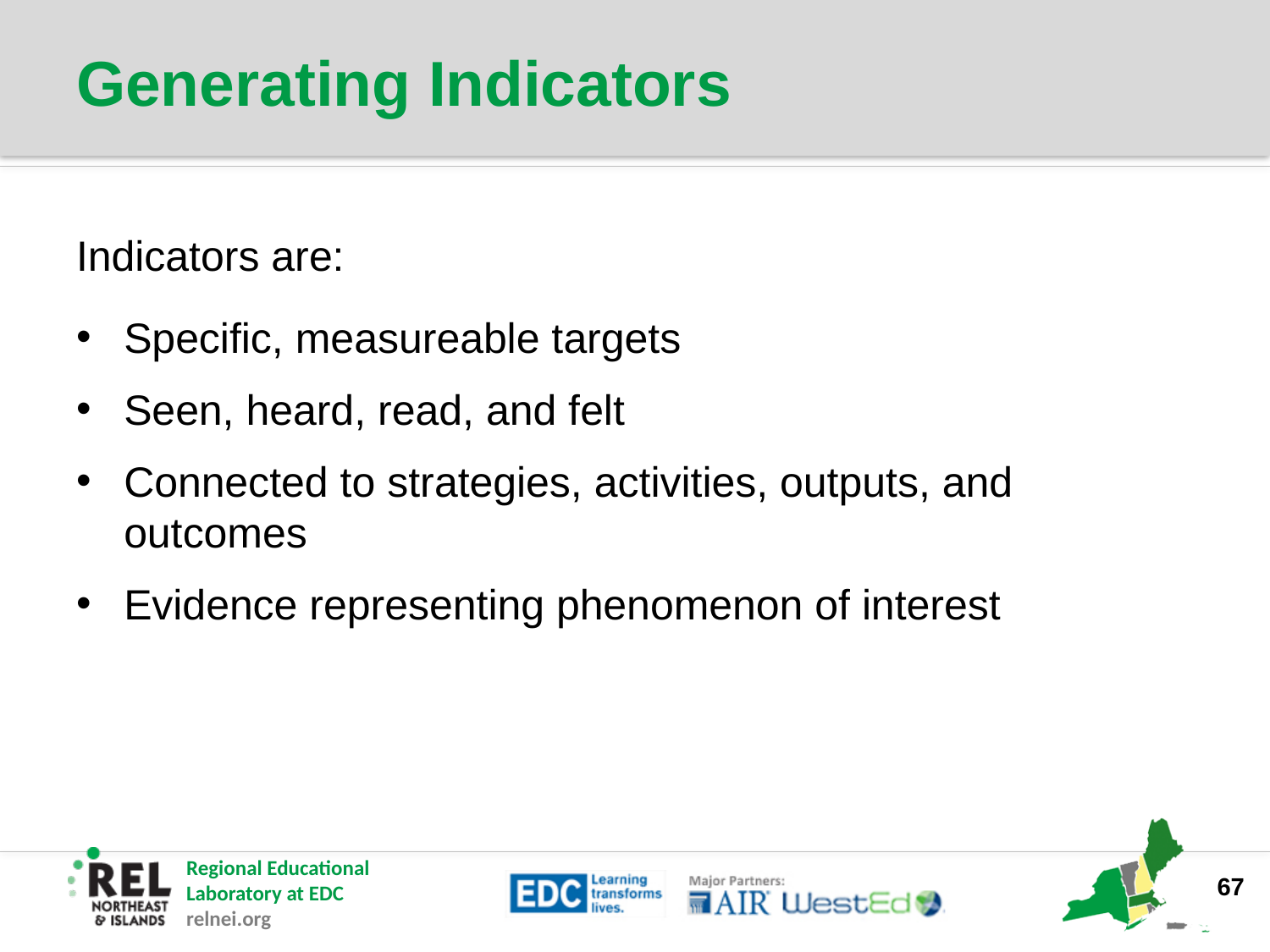

# Generating Indicators
Indicators are:
Specific, measureable targets
Seen, heard, read, and felt
Connected to strategies, activities, outputs, and outcomes
Evidence representing phenomenon of interest

67